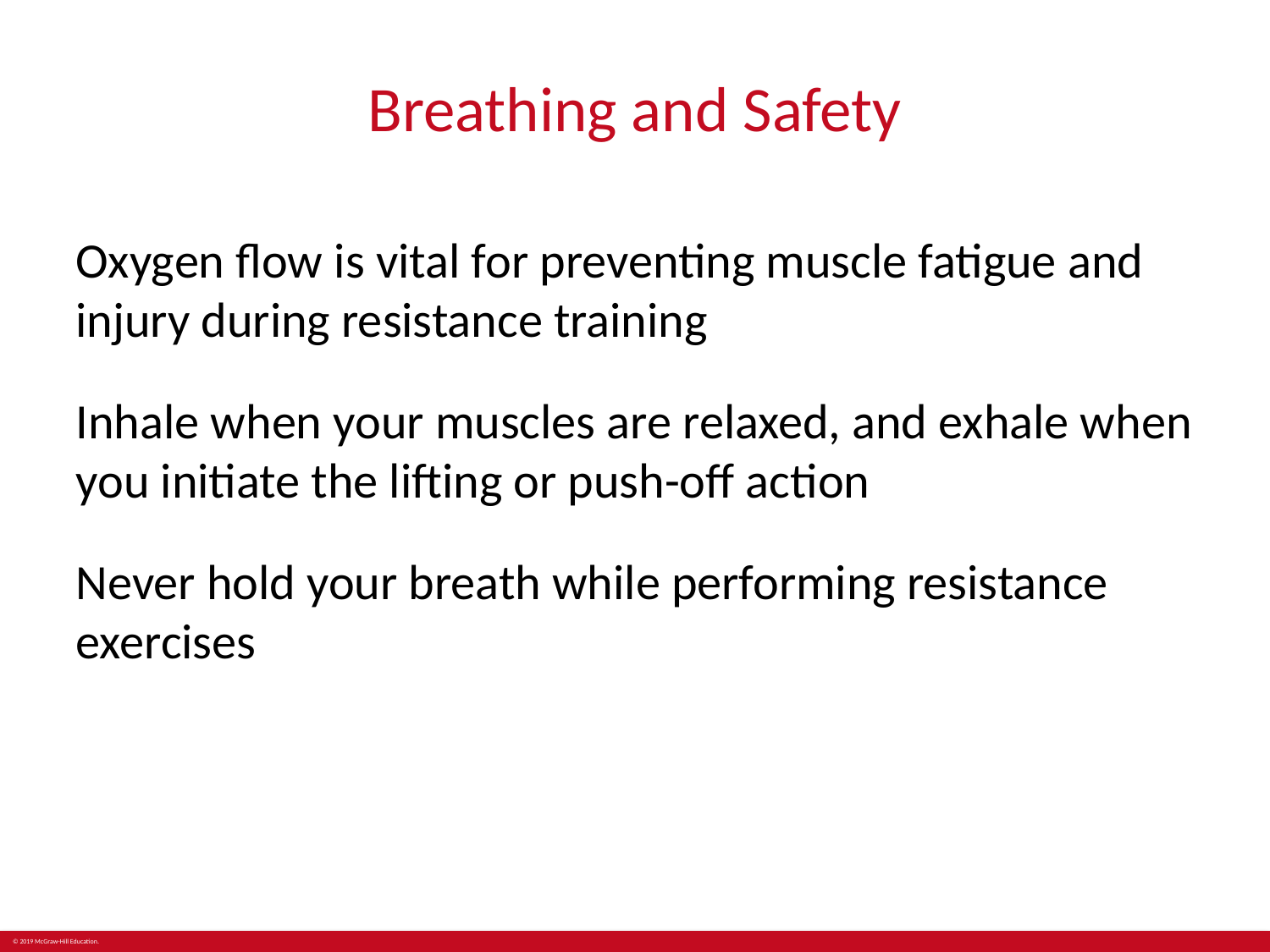

# Breathing and Safety
Oxygen flow is vital for preventing muscle fatigue and injury during resistance training
Inhale when your muscles are relaxed, and exhale when you initiate the lifting or push-off action
Never hold your breath while performing resistance exercises